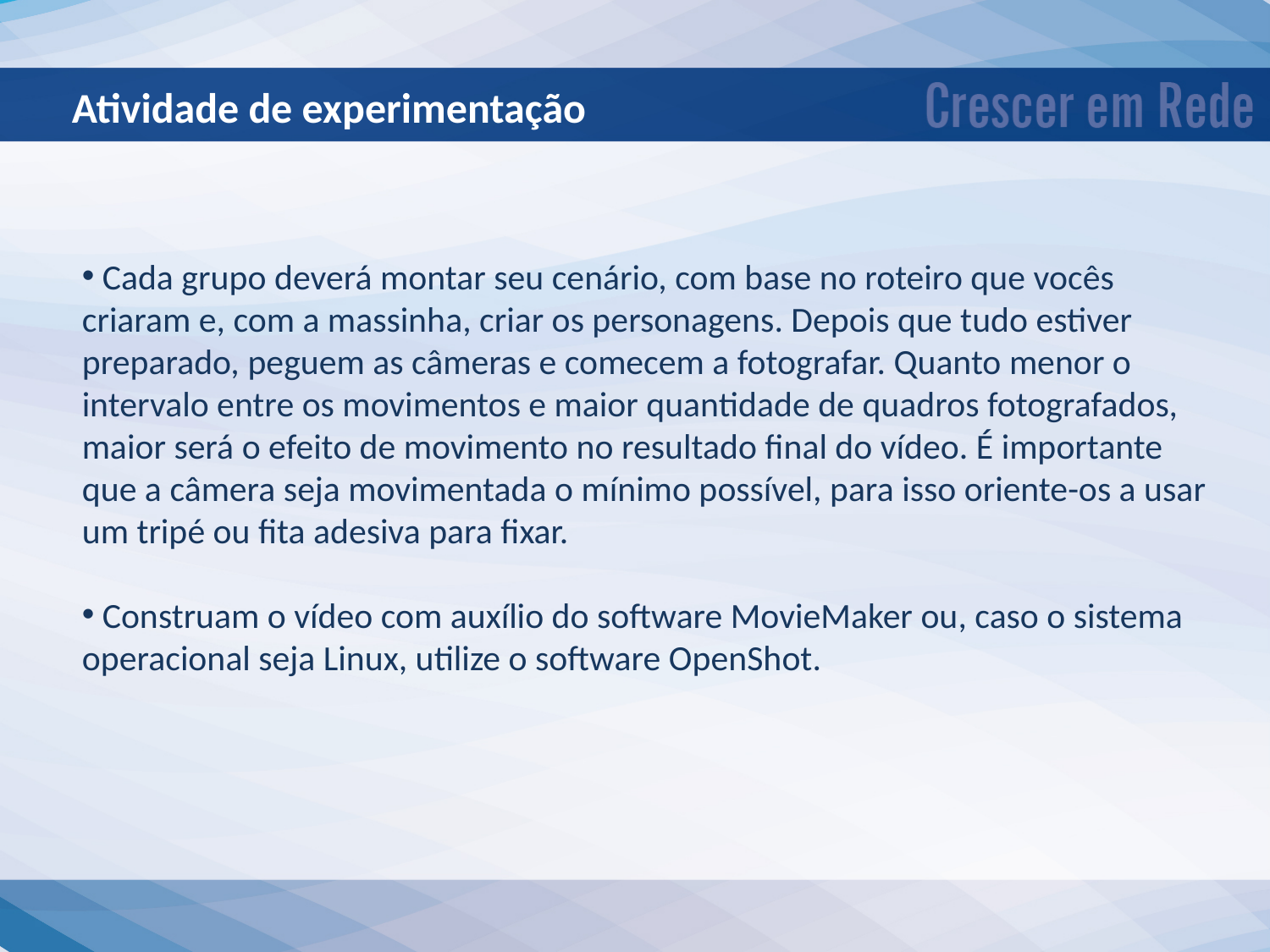

Atividade de experimentação
 Cada grupo deverá montar seu cenário, com base no roteiro que vocês criaram e, com a massinha, criar os personagens. Depois que tudo estiver preparado, peguem as câmeras e comecem a fotografar. Quanto menor o intervalo entre os movimentos e maior quantidade de quadros fotografados, maior será o efeito de movimento no resultado final do vídeo. É importante que a câmera seja movimentada o mínimo possível, para isso oriente-os a usar um tripé ou fita adesiva para fixar.

 Construam o vídeo com auxílio do software MovieMaker ou, caso o sistema operacional seja Linux, utilize o software OpenShot.